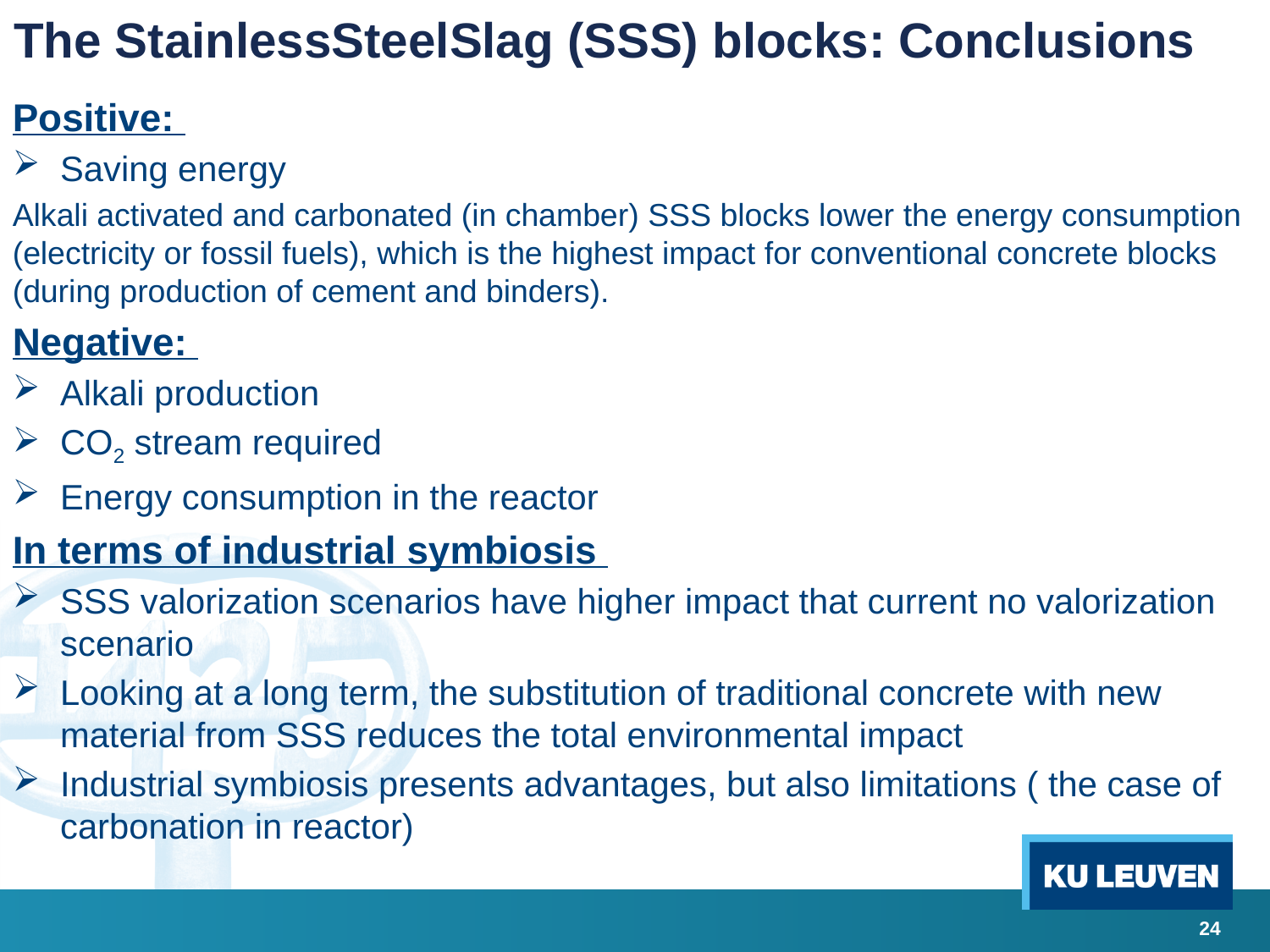

The StainlessSteelSlag (SSS) blocks: Conclusions
Positive:
Saving energy
Alkali activated and carbonated (in chamber) SSS blocks lower the energy consumption (electricity or fossil fuels), which is the highest impact for conventional concrete blocks (during production of cement and binders).
Negative:
Alkali production
CO2 stream required
Energy consumption in the reactor
In terms of industrial symbiosis
SSS valorization scenarios have higher impact that current no valorization scenario
Looking at a long term, the substitution of traditional concrete with new material from SSS reduces the total environmental impact
Industrial symbiosis presents advantages, but also limitations ( the case of carbonation in reactor)
24